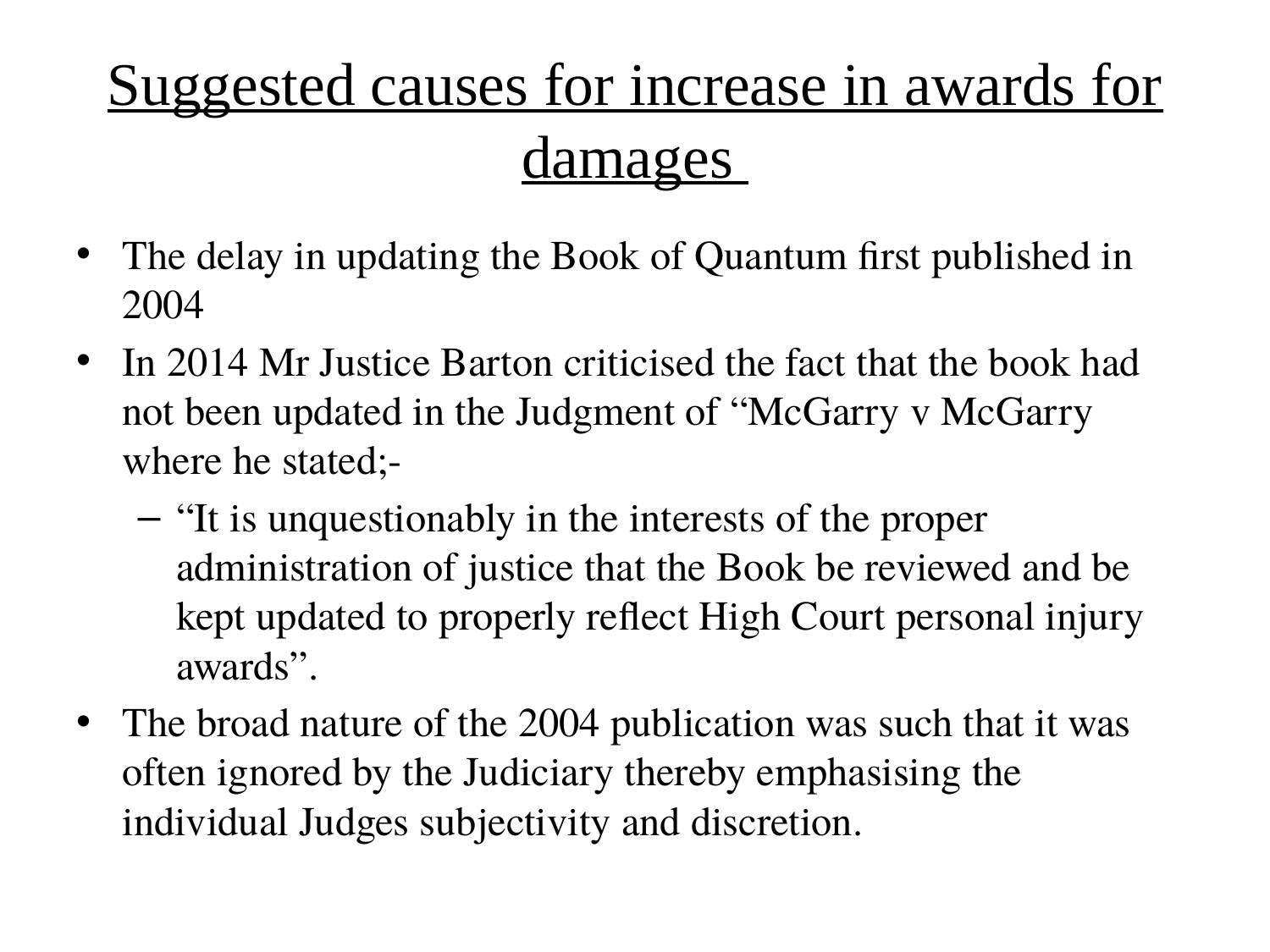

# Suggested causes for increase in awards for damages
The delay in updating the Book of Quantum first published in 2004
In 2014 Mr Justice Barton criticised the fact that the book had not been updated in the Judgment of “McGarry v McGarry where he stated;-
“It is unquestionably in the interests of the proper administration of justice that the Book be reviewed and be kept updated to properly reflect High Court personal injury awards”.
The broad nature of the 2004 publication was such that it was often ignored by the Judiciary thereby emphasising the individual Judges subjectivity and discretion.